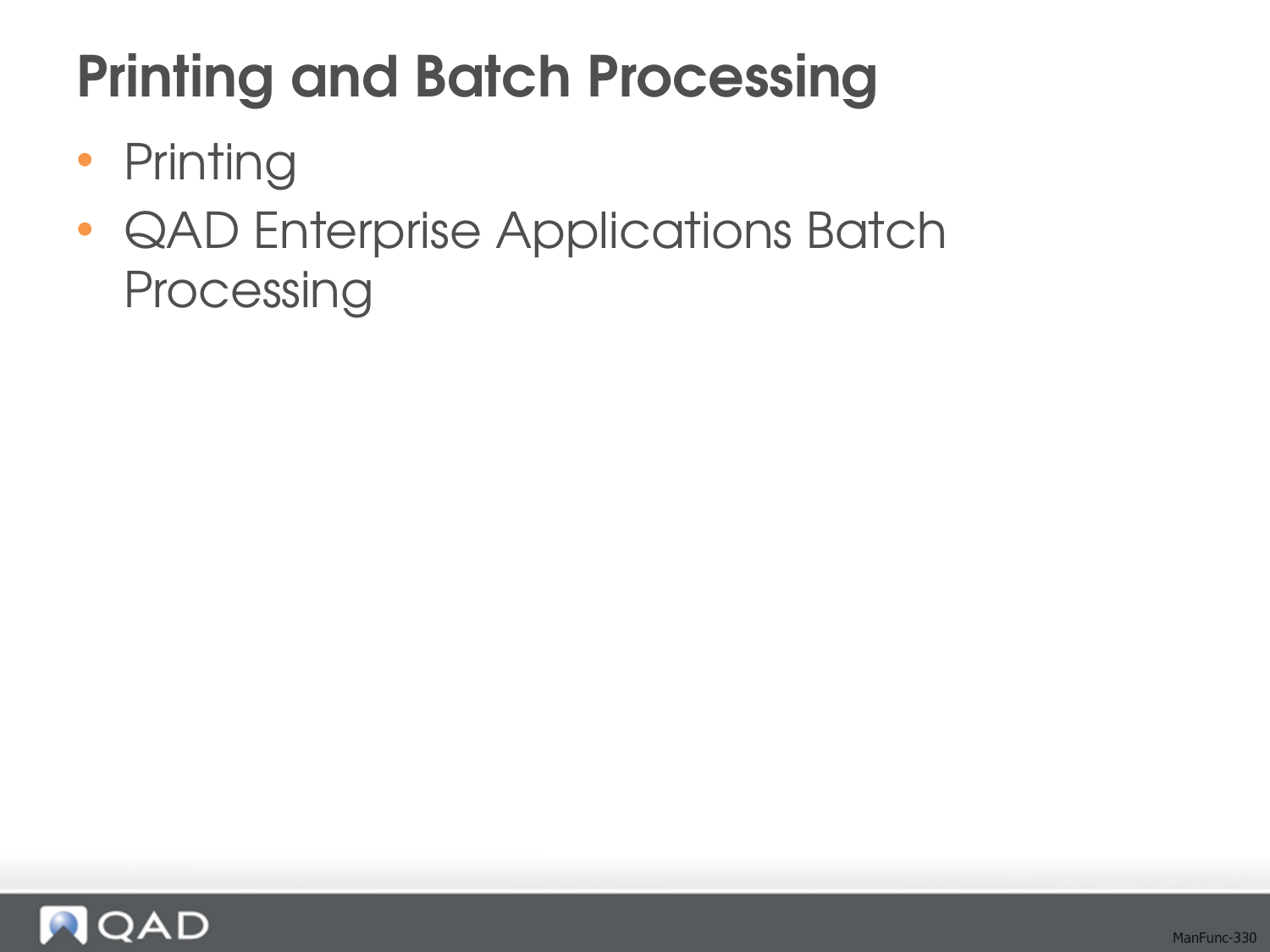

# Printing and Batch Processing
Printing
QAD Enterprise Applications Batch Processing
ManFunc-330